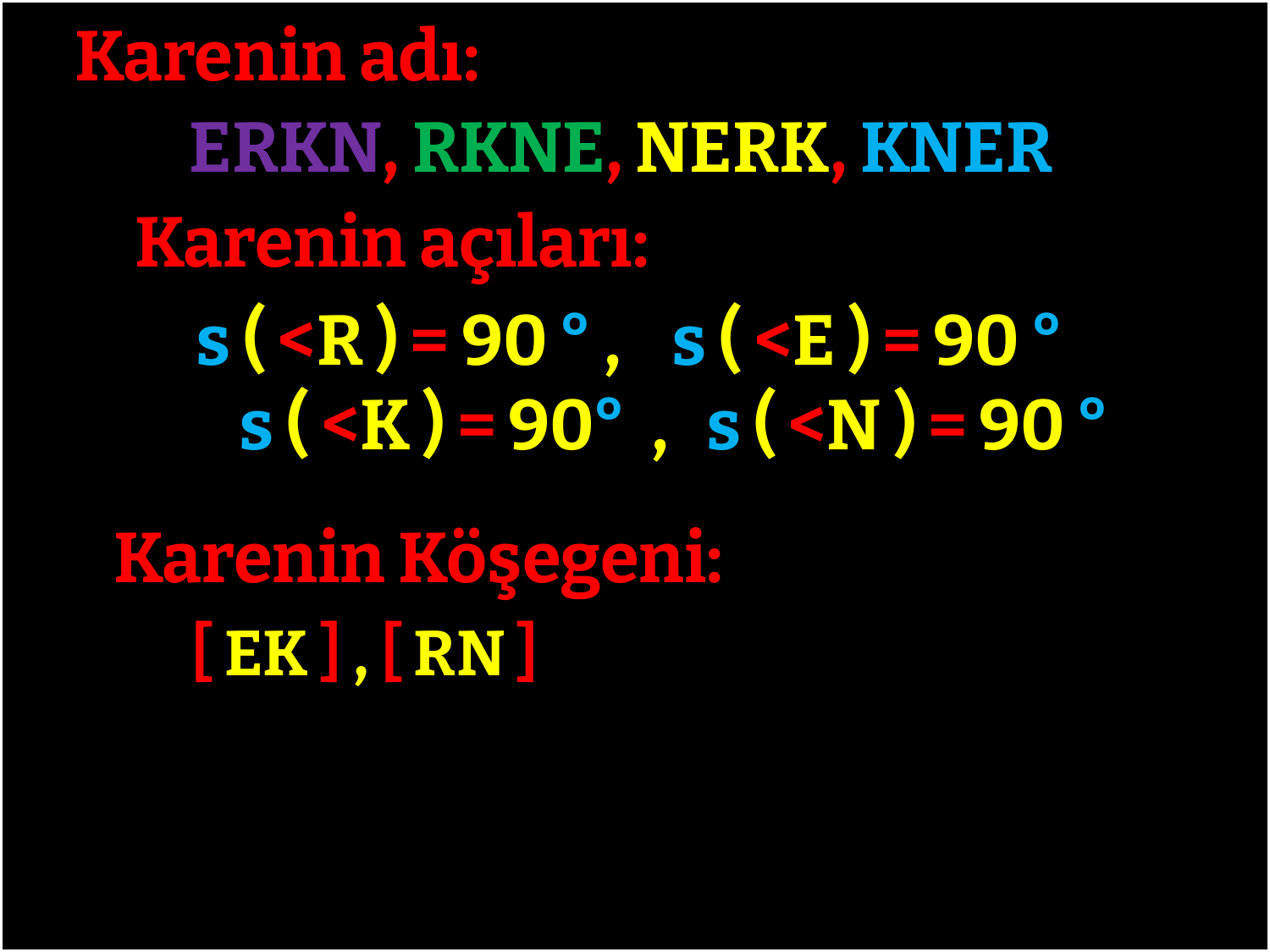

Karenin adı:
ERKN, RKNE, NERK, KNER
Karenin açıları:
 s ( <R ) = 90 ° ,    s ( <E ) = 90 °
       s ( <K ) = 90°  ,   s ( <N ) = 90 °
#
Karenin Köşegeni:
[ EK ] , [ RN ]